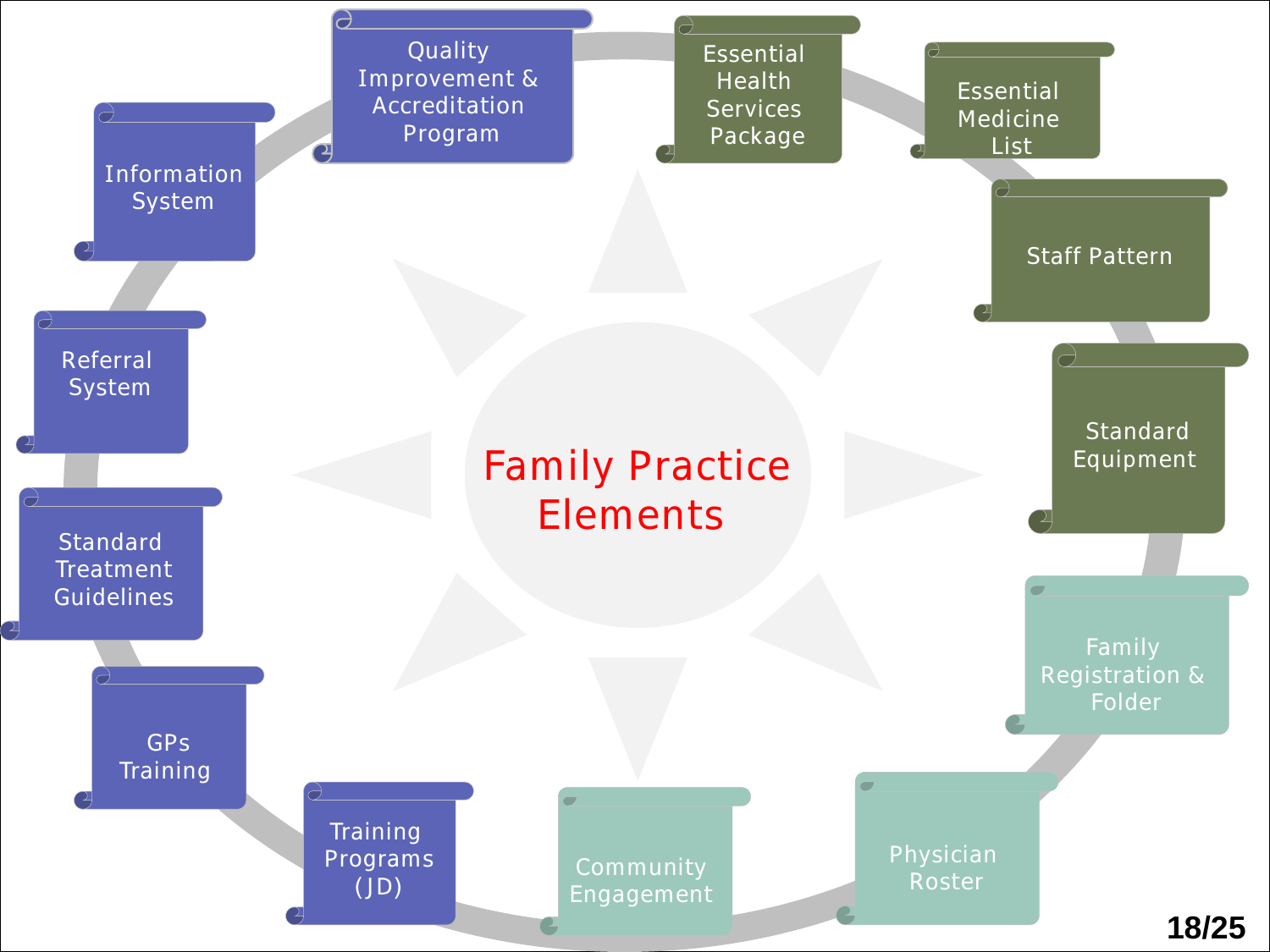

Quality
Improvement &
Accreditation
Program

Essential
Health
Services
Package

Essential
Medicine
List

Information
System

 Family Practice
Elements

Staff Pattern

Referral
System

Standard
Equipment

Standard
 Treatment
 Guidelines

Family
Registration &
Folder

GPs
Training

Physician
Roster
Training
Programs
(JD)

Community
Engagement
18/25